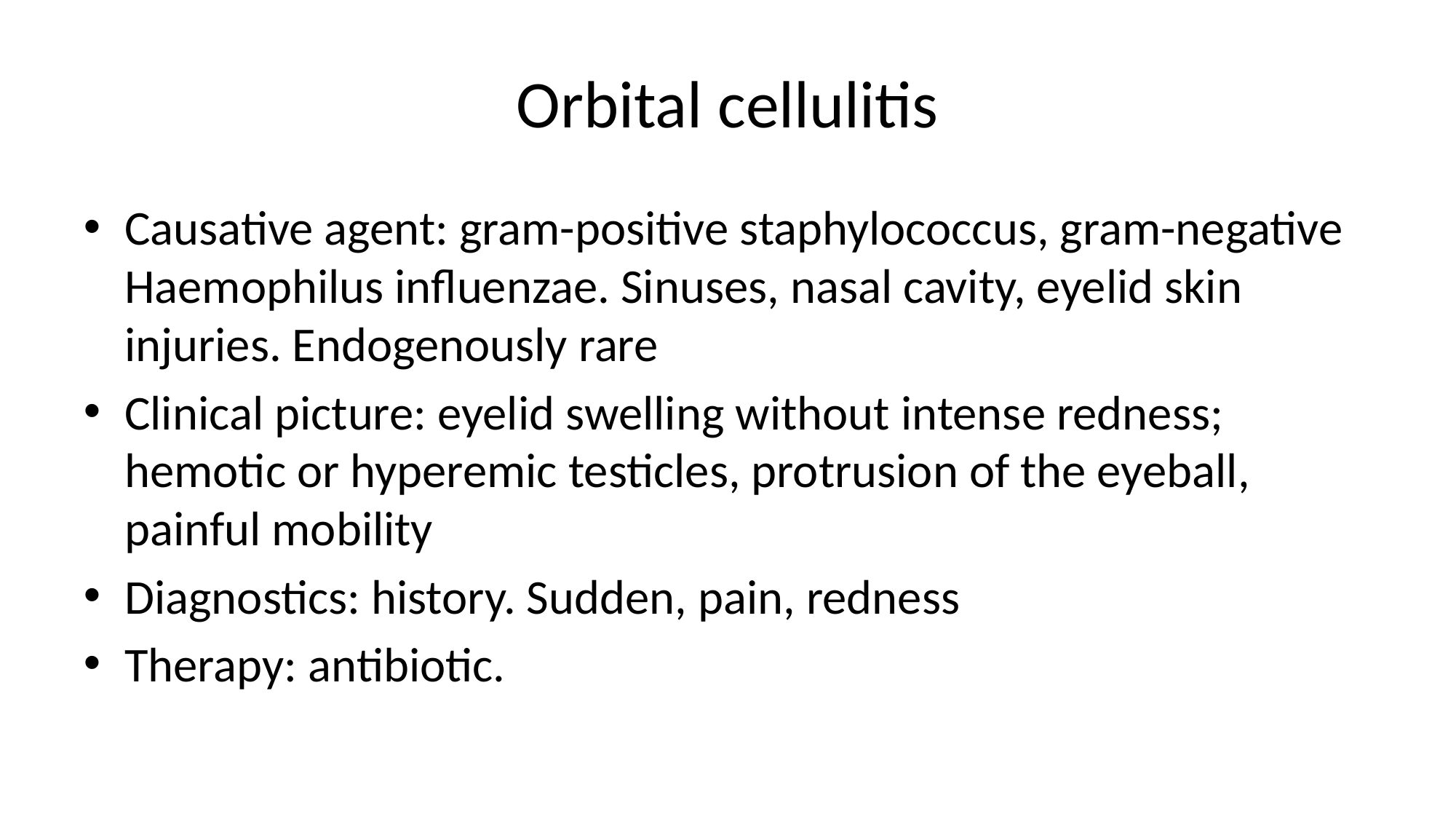

# Orbital cellulitis
Causative agent: gram-positive staphylococcus, gram-negative Haemophilus influenzae. Sinuses, nasal cavity, eyelid skin injuries. Endogenously rare
Clinical picture: eyelid swelling without intense redness; hemotic or hyperemic testicles, protrusion of the eyeball, painful mobility
Diagnostics: history. Sudden, pain, redness
Therapy: antibiotic.